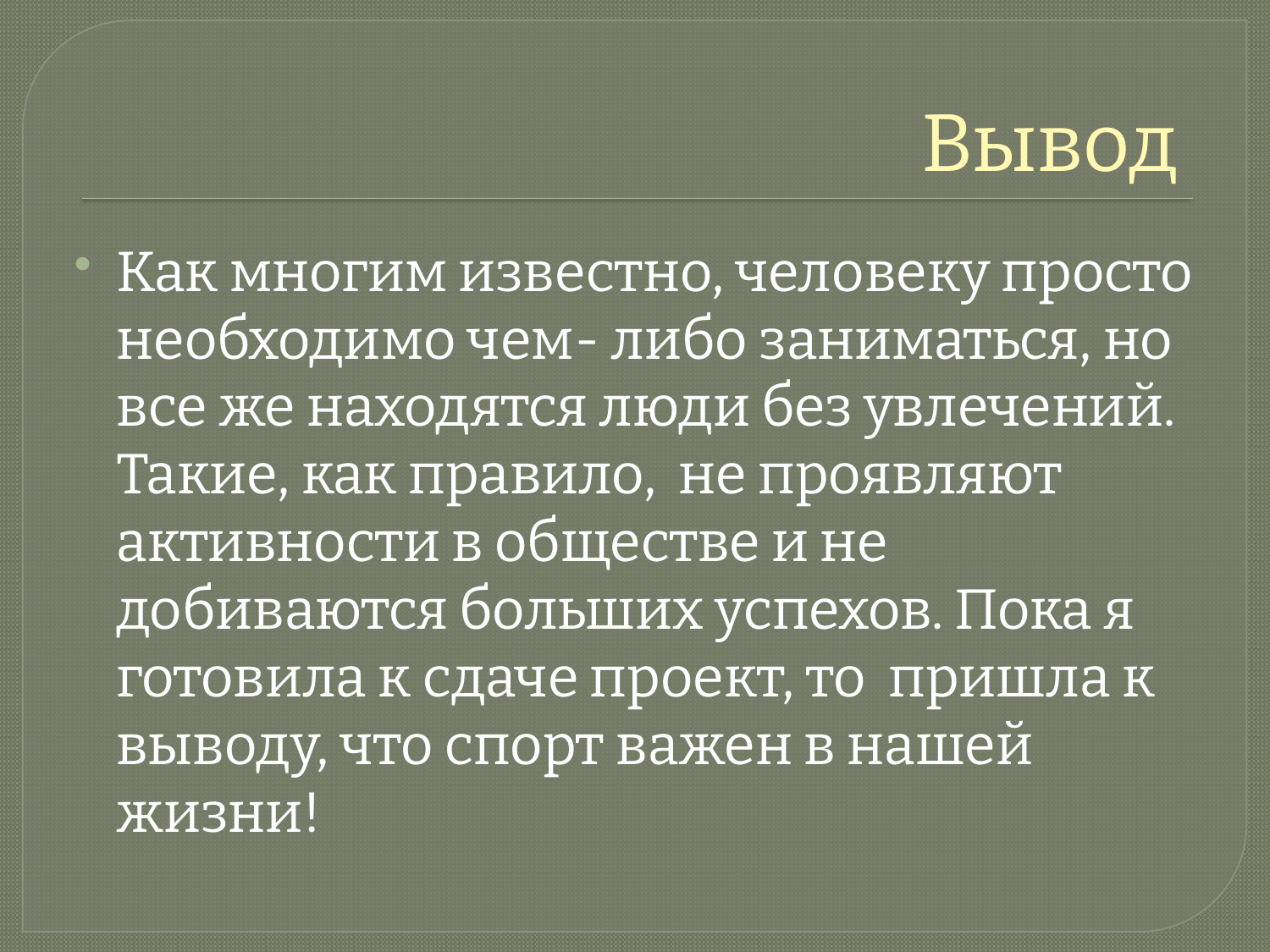

# Вывод
Как многим известно, человеку просто необходимо чем- либо заниматься, но все же находятся люди без увлечений. Такие, как правило,  не проявляют активности в обществе и не добиваются больших успехов. Пока я готовила к сдаче проект, то  пришла к выводу, что спорт важен в нашей жизни!